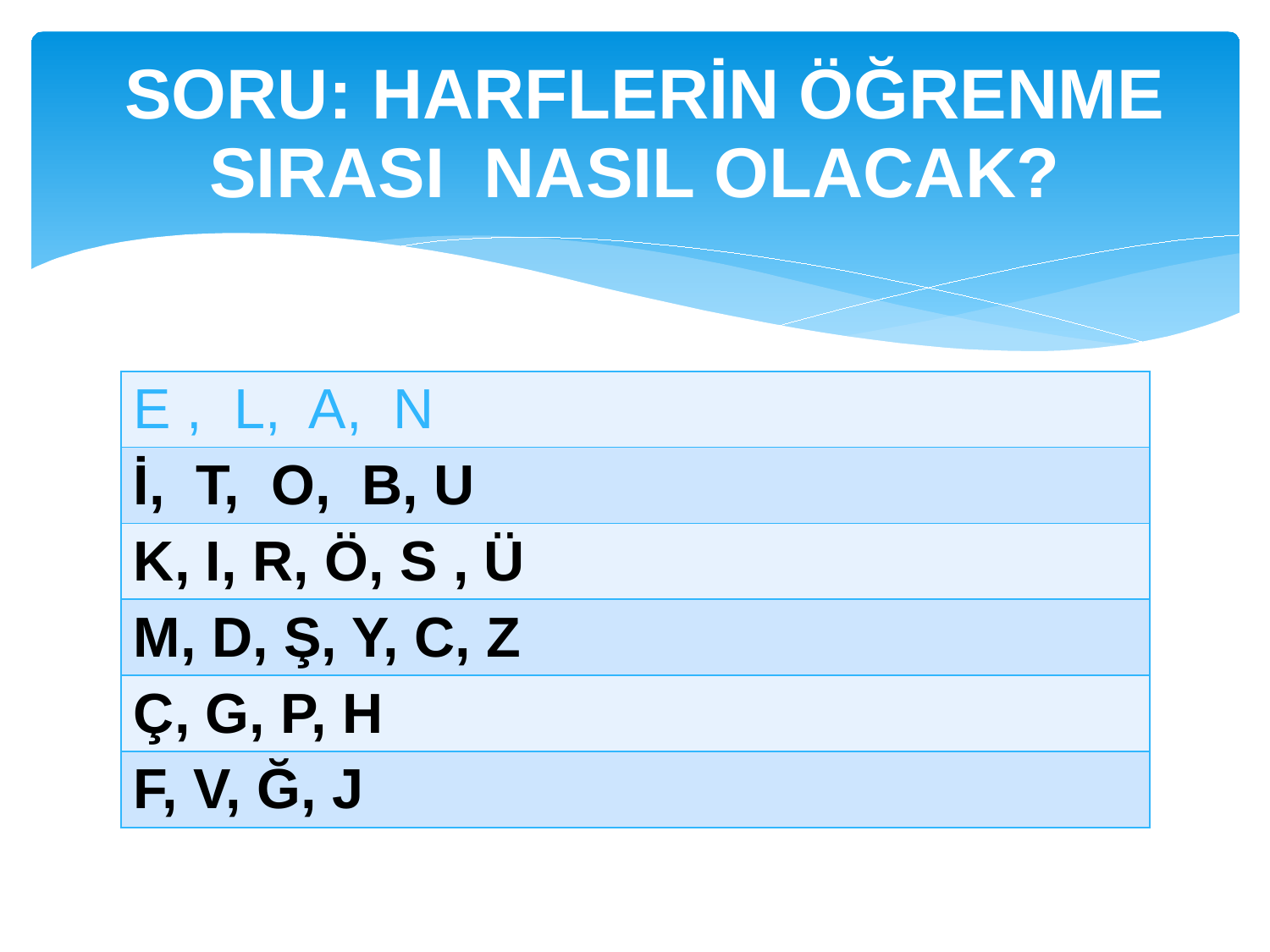

# SORU: HARFLERİN ÖĞRENME SIRASI  NASIL OLACAK?
| E , L, A, N |
| --- |
| İ, T, O, B, U |
| K, I, R, Ö, S , Ü |
| M, D, Ş, Y, C, Z |
| Ç, G, P, H |
| F, V, Ğ, J |